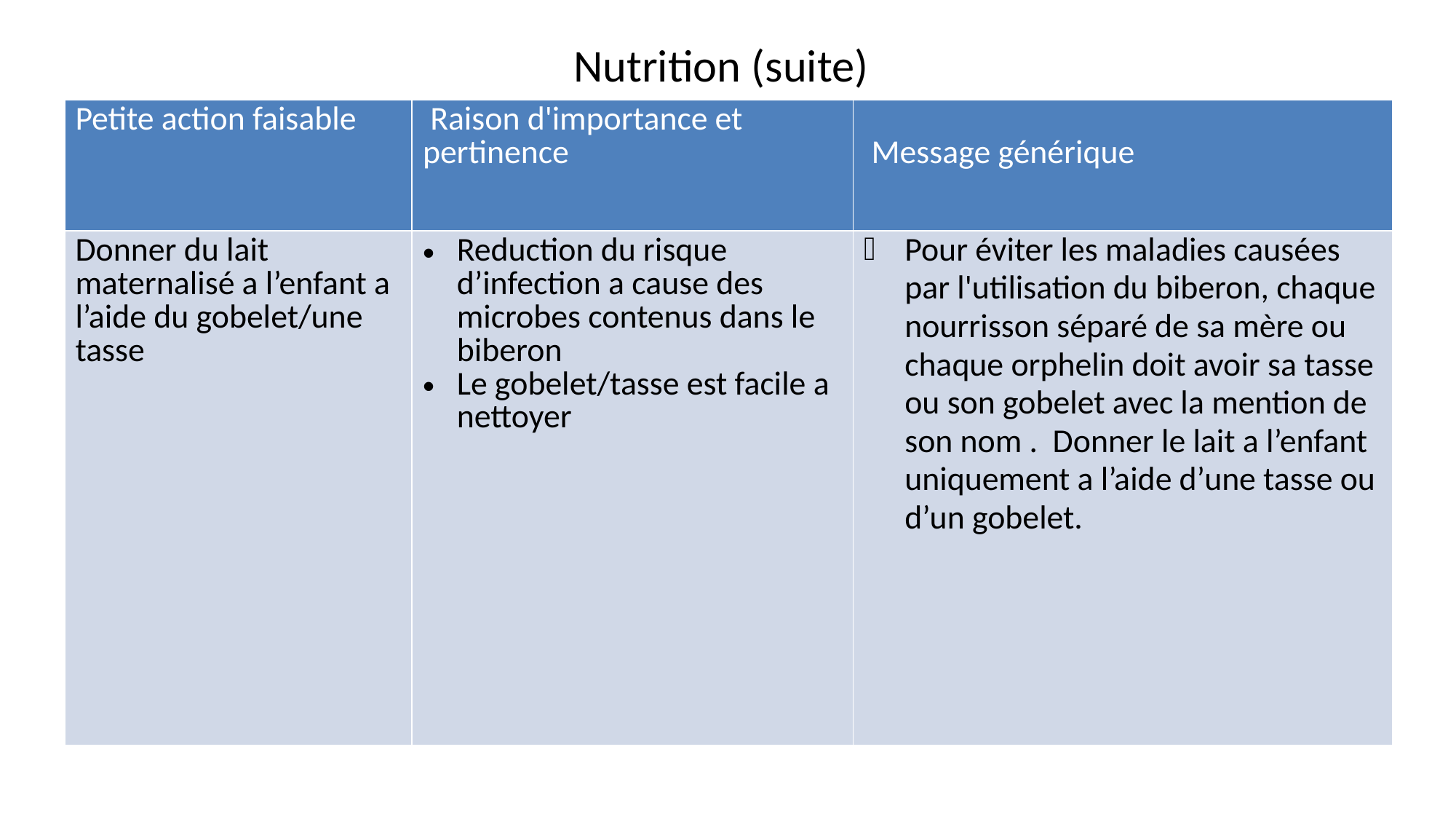

# Nutrition (suite)
| Petite action faisable | Raison d'importance et pertinence | Message générique |
| --- | --- | --- |
| Donner du lait maternalisé a l’enfant a l’aide du gobelet/une tasse | Reduction du risque d’infection a cause des microbes contenus dans le biberon Le gobelet/tasse est facile a nettoyer | Pour éviter les maladies causées par l'utilisation du biberon, chaque nourrisson séparé de sa mère ou chaque orphelin doit avoir sa tasse ou son gobelet avec la mention de son nom . Donner le lait a l’enfant uniquement a l’aide d’une tasse ou d’un gobelet. |